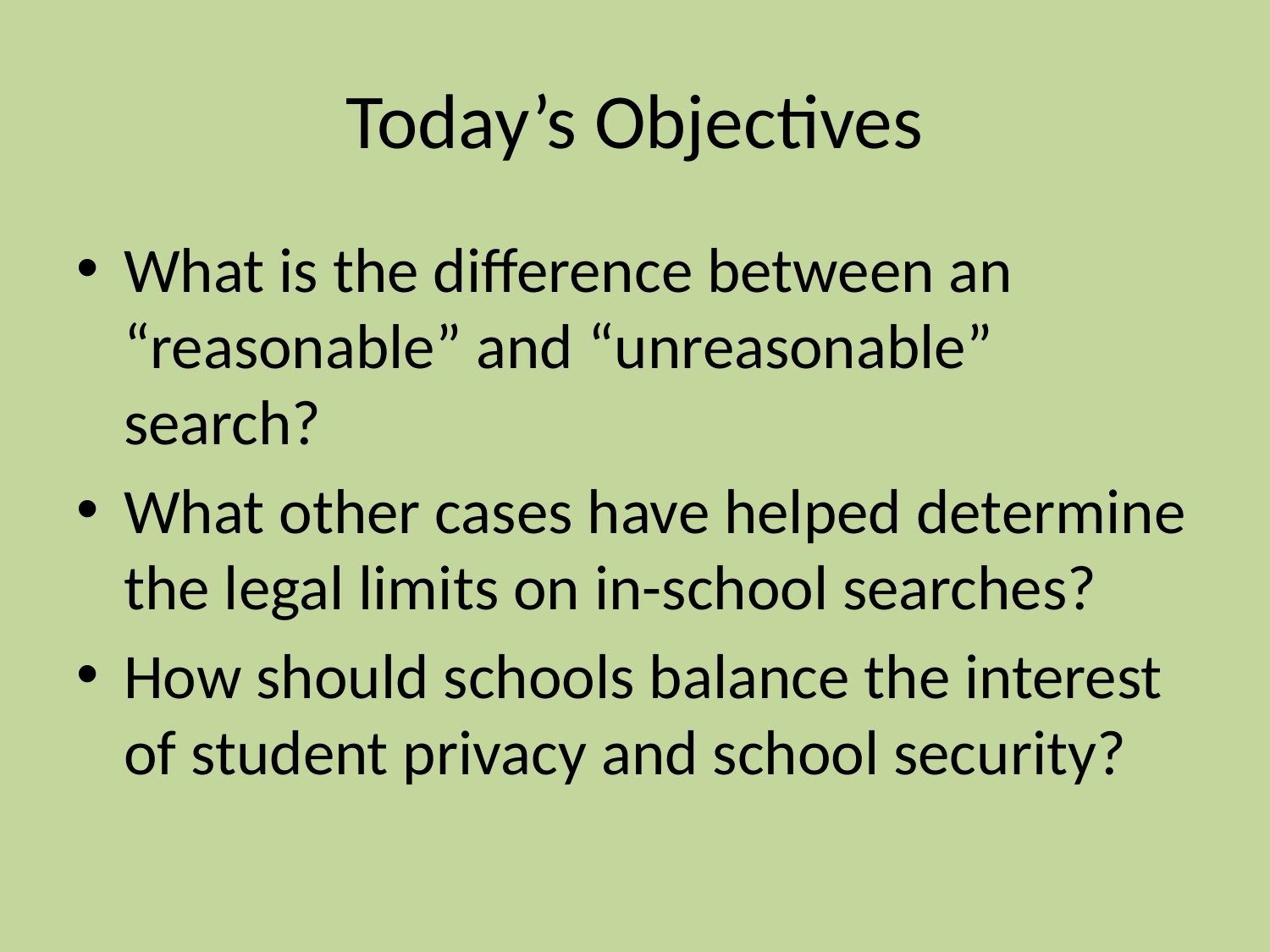

# Today’s Objectives
What is the difference between an “reasonable” and “unreasonable” search?
What other cases have helped determine the legal limits on in-school searches?
How should schools balance the interest of student privacy and school security?